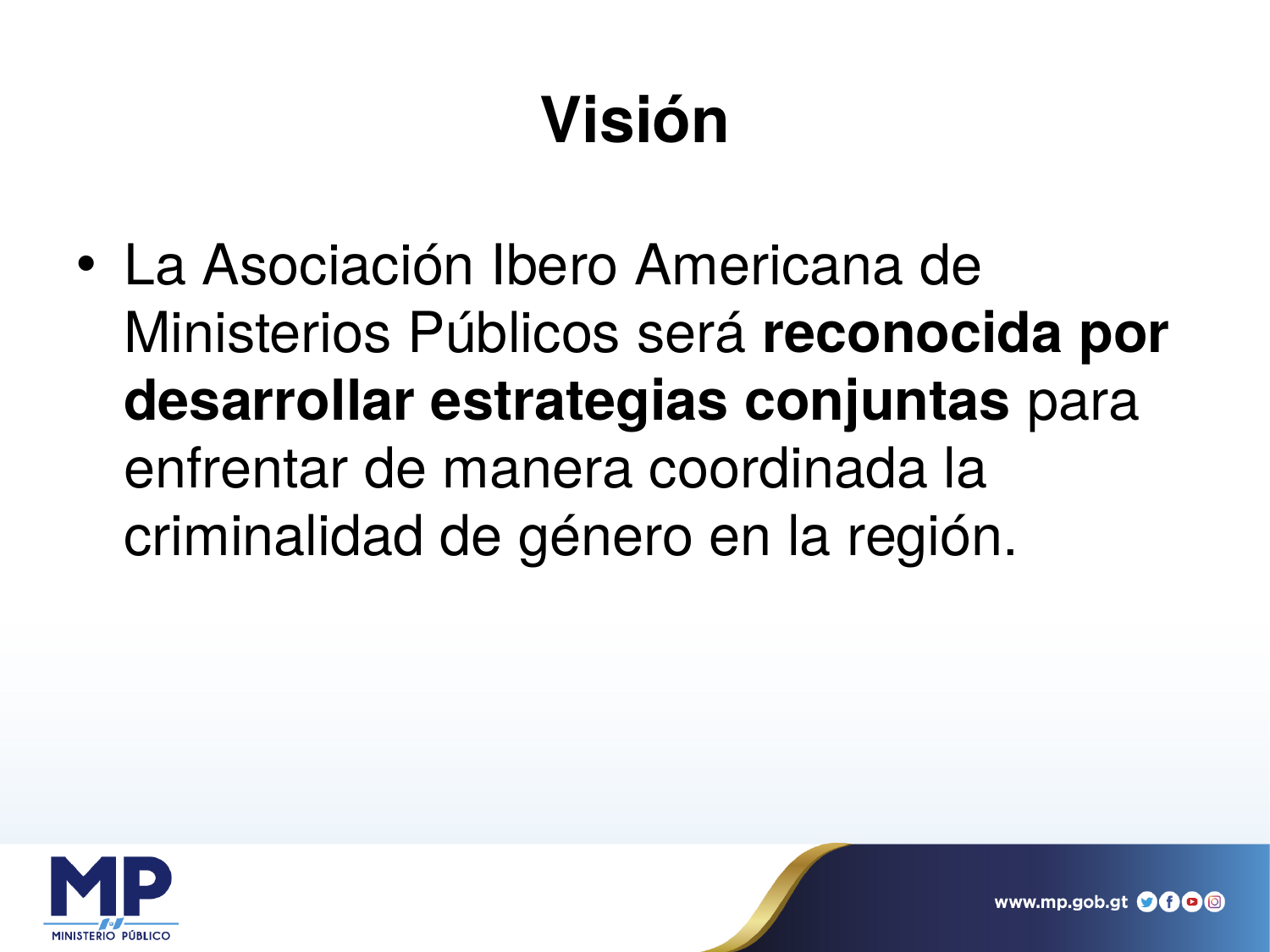

# Visión
La Asociación Ibero Americana de Ministerios Públicos será reconocida por desarrollar estrategias conjuntas para enfrentar de manera coordinada la criminalidad de género en la región.